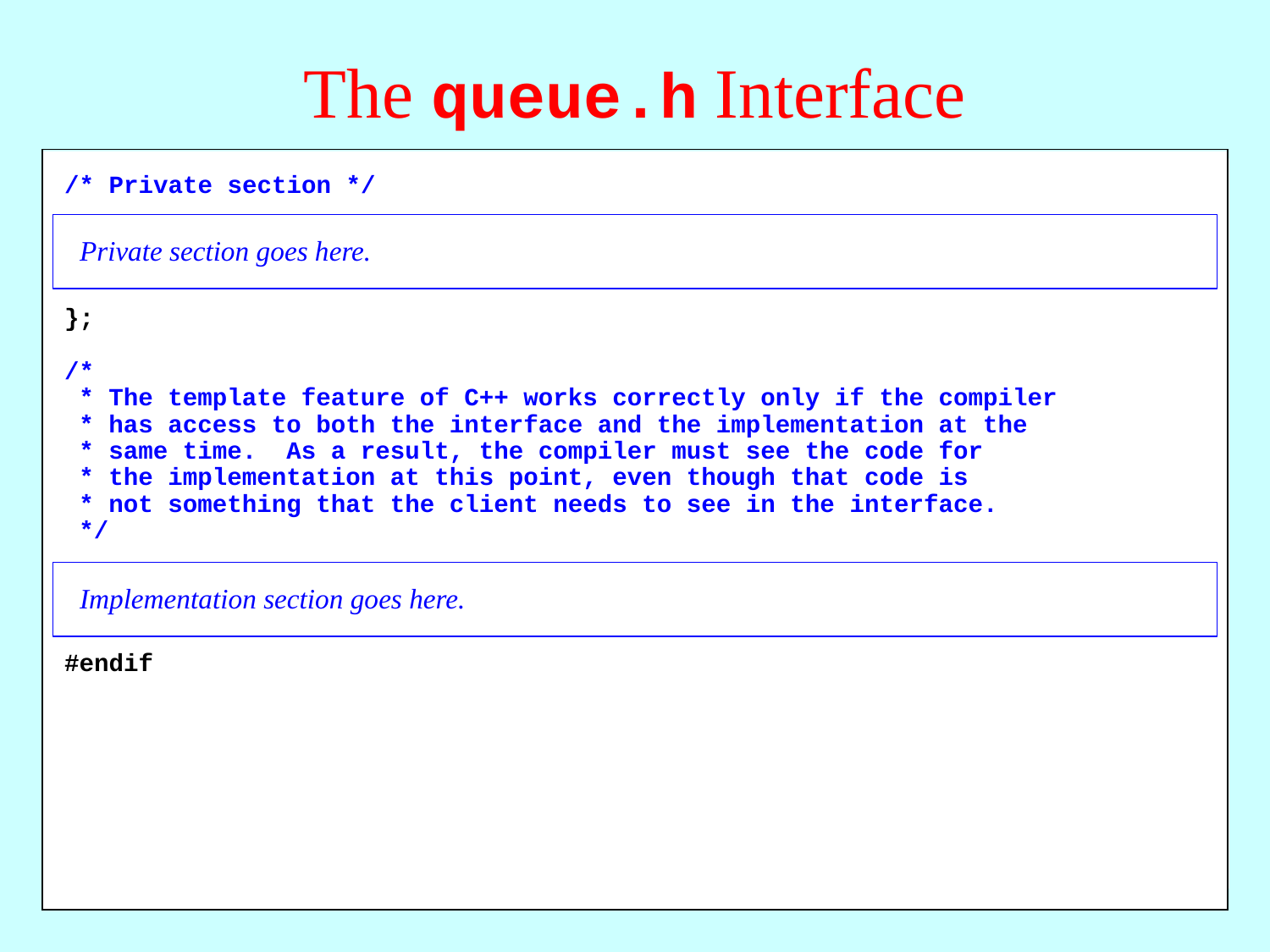

# The queue.h Interface

/* Private section */

};

/*
 * The template feature of C++ works correctly only if the compiler
 * has access to both the interface and the implementation at the
 * same time.  As a result, the compiler must see the code for
 * the implementation at this point, even though that code is
 * not something that the client needs to see in the interface.
 */

#endif

Private section goes here.

Implementation section goes here.
/*
 * Method: size
 * Usage: int nElems = queue.size();
 * ---------------------------------
 * Returns the number of elements in this queue.
 */

    int size();

/* . . . */

    bool isEmpty();

/* . . . */

    void clear();

/* . . . */

    void enqueue(ValueType value);

/* . . . */

    ValueType dequeue();

/* . . . */

    ValueType peek();